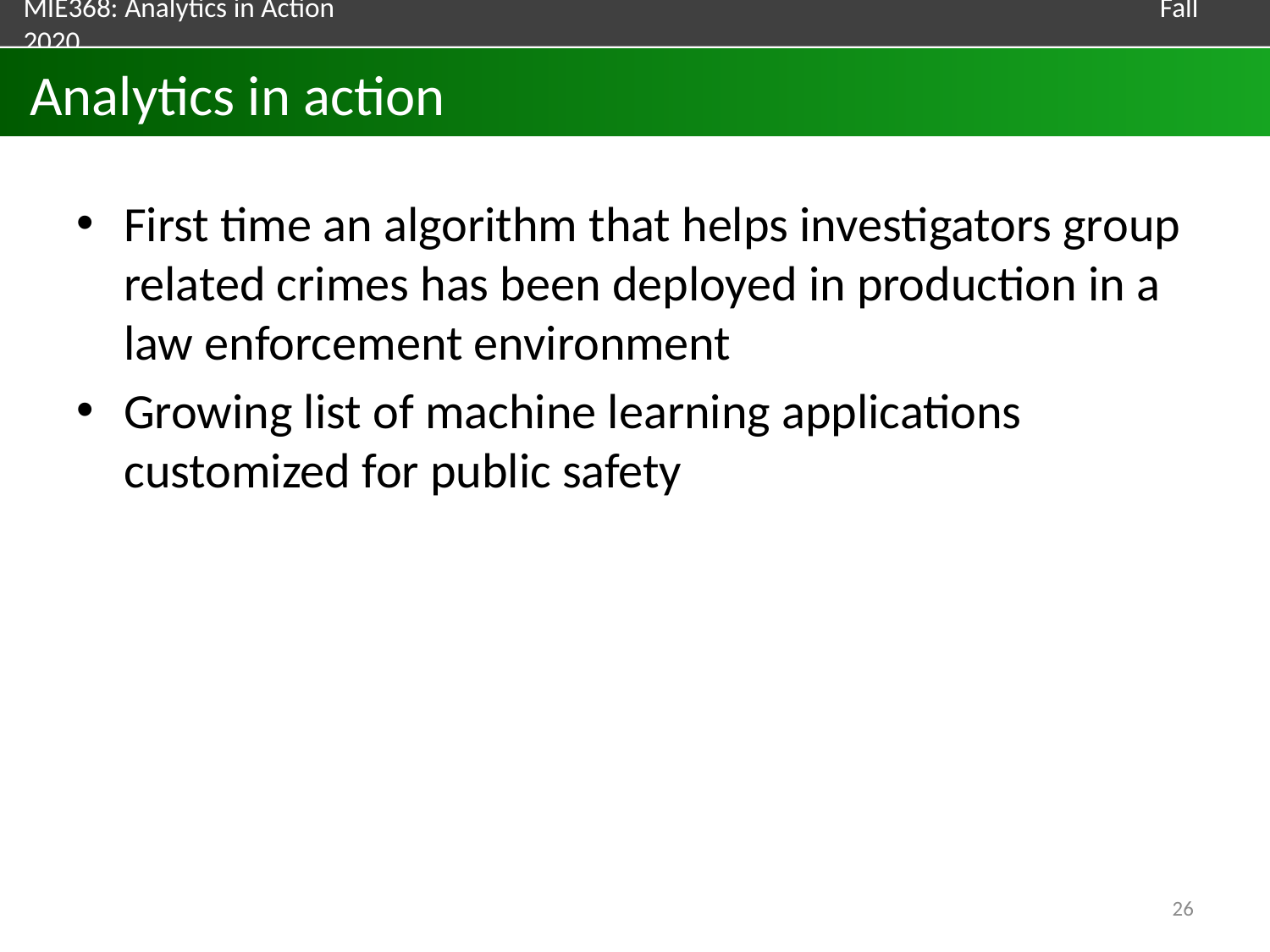

# Analytics in action
First time an algorithm that helps investigators group related crimes has been deployed in production in a law enforcement environment
Growing list of machine learning applications customized for public safety
26